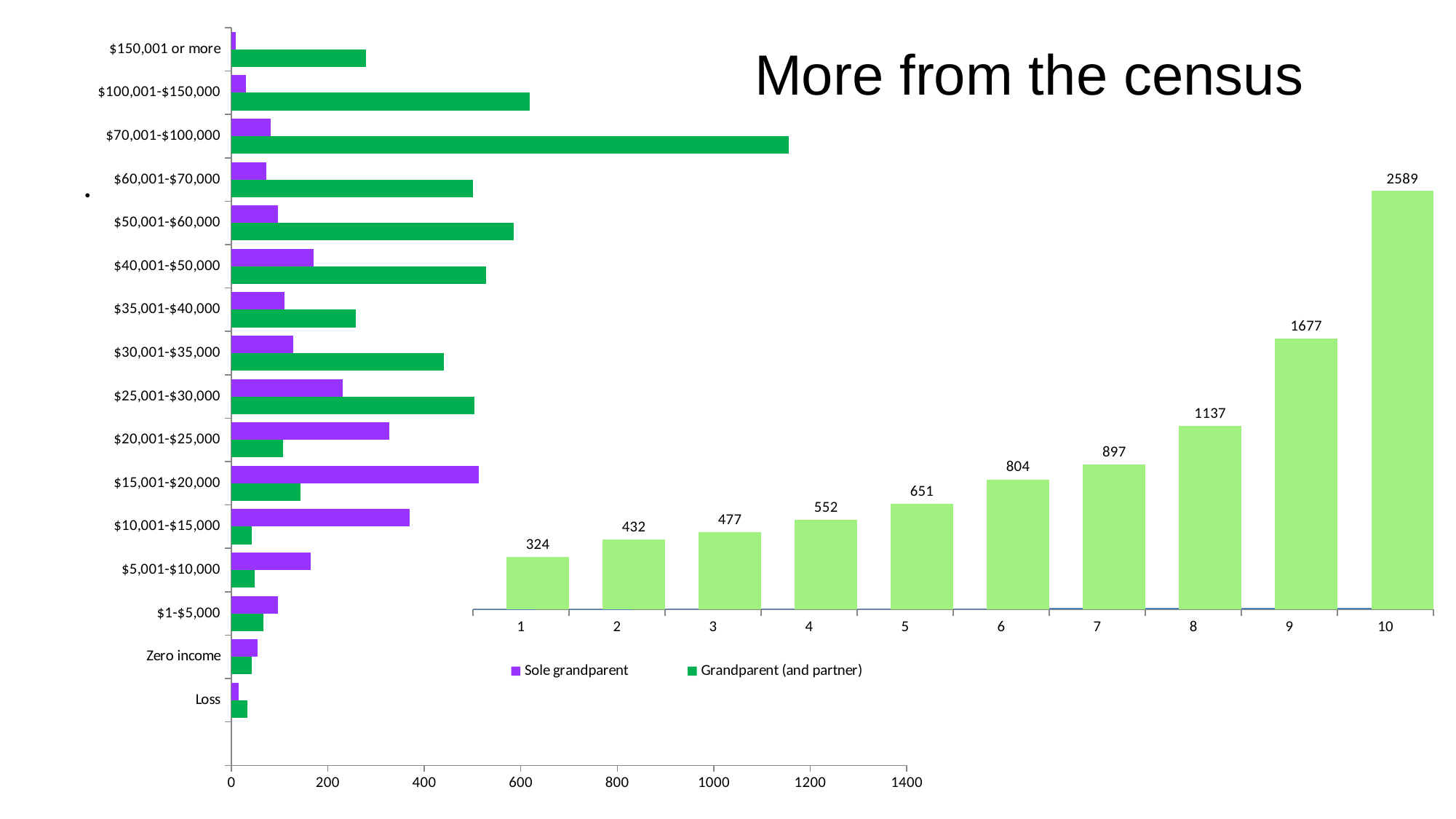

### Chart

| Category | Grandparent (and partner) | Sole grandparent |
|---|---|---|
|  | None | None |
| Loss | 33.0 | 15.0 |
| Zero income | 42.0 | 54.0 |
| $1-$5,000 | 66.0 | 96.0 |
| $5,001-$10,000 | 48.0 | 165.0 |
| $10,001-$15,000 | 42.0 | 369.0 |
| $15,001-$20,000 | 144.0 | 513.0 |
| $20,001-$25,000 | 108.0 | 327.0 |
| $25,001-$30,000 | 504.0 | 231.0 |
| $30,001-$35,000 | 441.0 | 129.0 |
| $35,001-$40,000 | 258.0 | 111.0 |
| $40,001-$50,000 | 528.0 | 171.0 |
| $50,001-$60,000 | 585.0 | 96.0 |
| $60,001-$70,000 | 501.0 | 72.0 |
| $70,001-$100,000 | 1155.0 | 81.0 |
| $100,001-$150,000 | 618.0 | 30.0 |
| $150,001 or more | 279.0 | 9.0 |
# More from the census

### Chart

| Category |  |  |
|---|---|---|
.